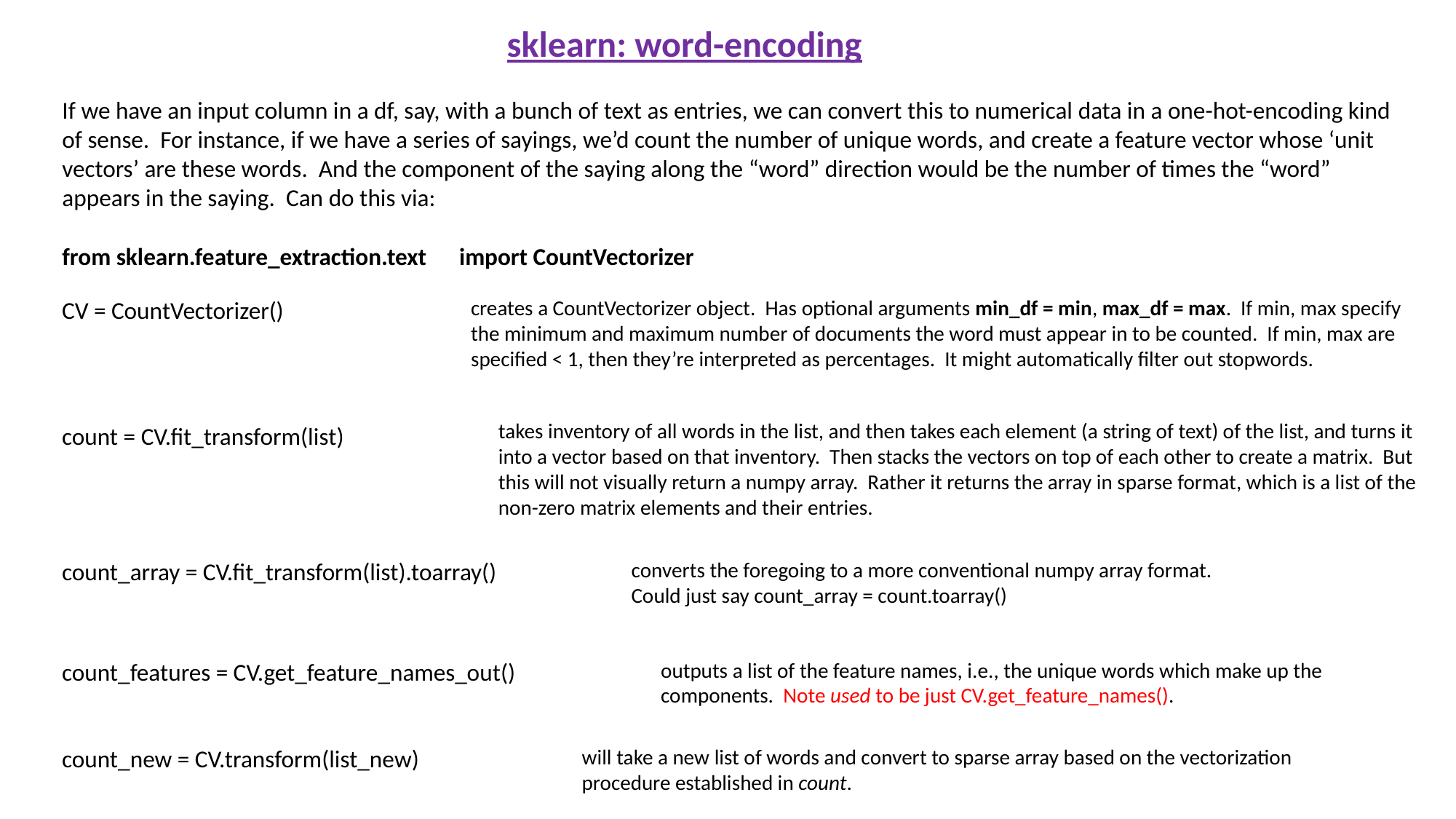

sklearn: word-encoding
If we have an input column in a df, say, with a bunch of text as entries, we can convert this to numerical data in a one-hot-encoding kind of sense.  For instance, if we have a series of sayings, we’d count the number of unique words, and create a feature vector whose ‘unit vectors’ are these words.  And the component of the saying along the “word” direction would be the number of times the “word” appears in the saying.  Can do this via:
from sklearn.feature_extraction.text      import CountVectorizer
CV = CountVectorizer()
creates a CountVectorizer object.  Has optional arguments min_df = min, max_df = max.  If min, max specify the minimum and maximum number of documents the word must appear in to be counted.  If min, max are specified < 1, then they’re interpreted as percentages.  It might automatically filter out stopwords.
takes inventory of all words in the list, and then takes each element (a string of text) of the list, and turns it into a vector based on that inventory.  Then stacks the vectors on top of each other to create a matrix.  But this will not visually return a numpy array.  Rather it returns the array in sparse format, which is a list of the non-zero matrix elements and their entries.
count = CV.fit_transform(list)
count_array = CV.fit_transform(list).toarray()
converts the foregoing to a more conventional numpy array format.
Could just say count_array = count.toarray()
count_features = CV.get_feature_names_out()
outputs a list of the feature names, i.e., the unique words which make up the components.  Note used to be just CV.get_feature_names().
count_new = CV.transform(list_new)
will take a new list of words and convert to sparse array based on the vectorization procedure established in count.